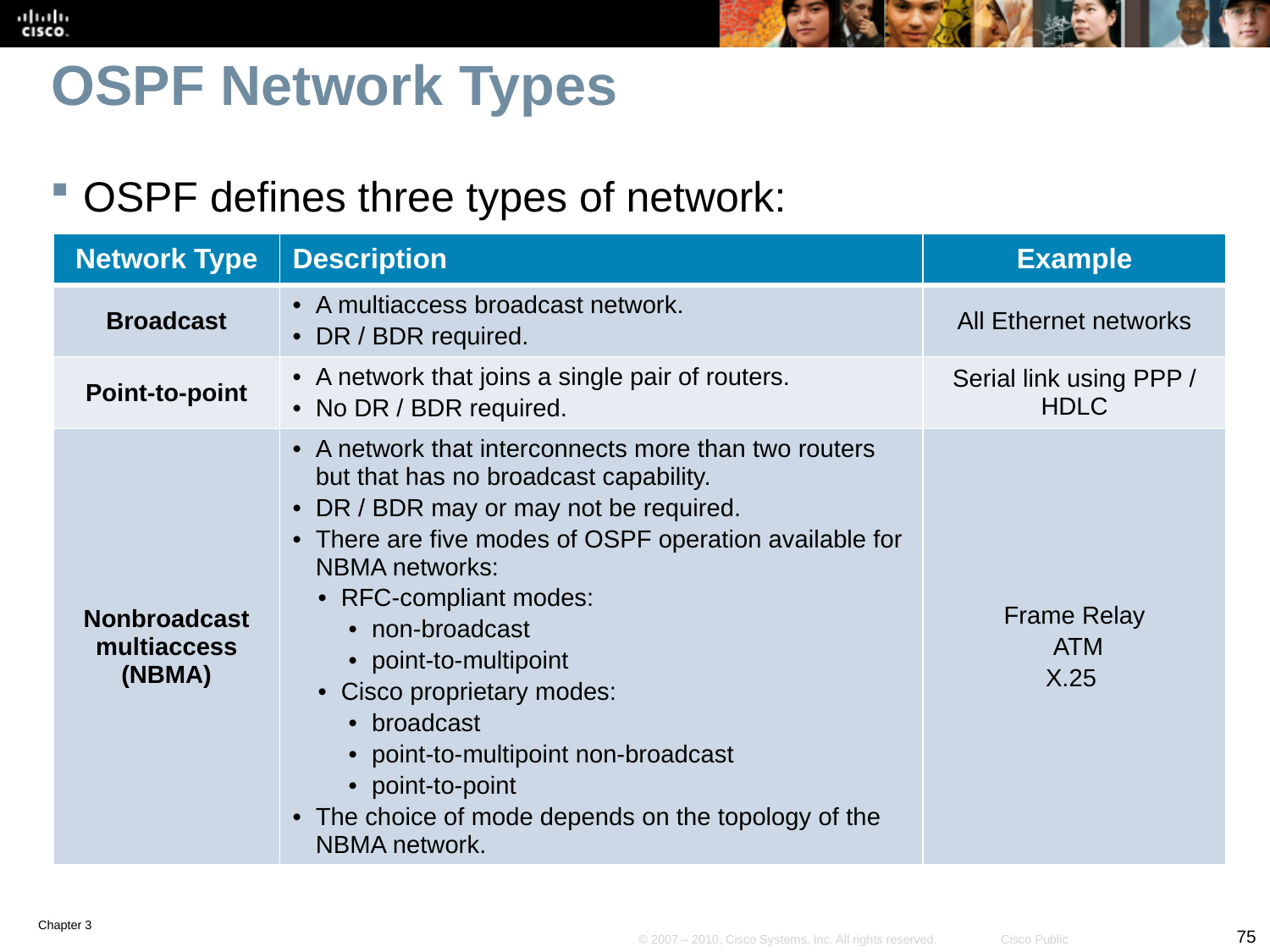

# OSPF Network Types
OSPF defines three types of network:
| Network Type | Description | Example |
| --- | --- | --- |
| Broadcast | A multiaccess broadcast network. DR / BDR required. | All Ethernet networks |
| Point-to-point | A network that joins a single pair of routers. No DR / BDR required. | Serial link using PPP / HDLC |
| Nonbroadcast multiaccess (NBMA) | A network that interconnects more than two routers but that has no broadcast capability. DR / BDR may or may not be required. There are five modes of OSPF operation available for NBMA networks: RFC-compliant modes: non-broadcast point-to-multipoint Cisco proprietary modes: broadcast point-to-multipoint non-broadcast point-to-point The choice of mode depends on the topology of the NBMA network. | Frame Relay ATM X.25 |